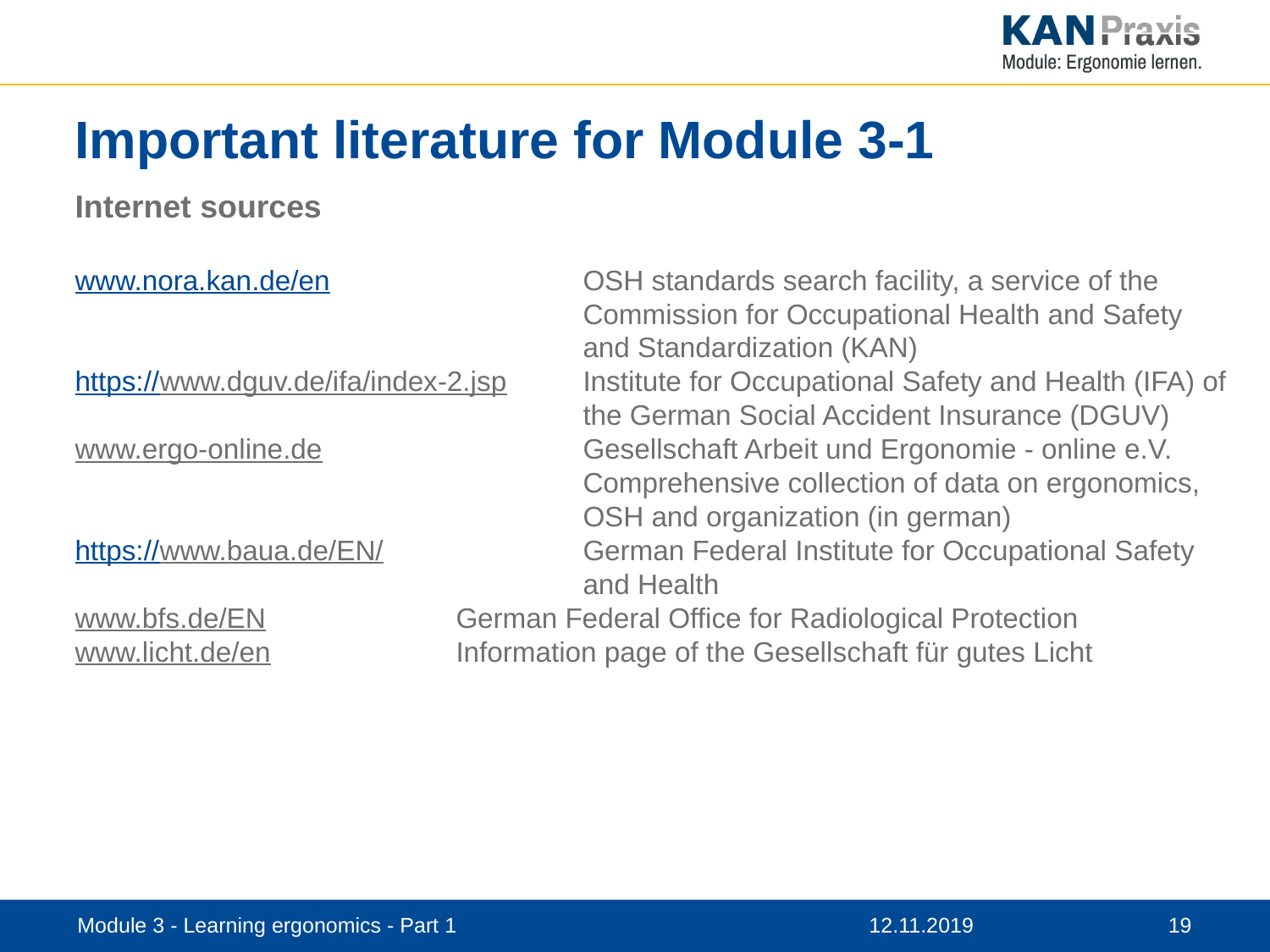

# Important literature for Module 3-1
Internet sources

www.nora.kan.de/en  		OSH standards search facility, a service of the
				Commission for Occupational Health and Safety
				and Standardization (KAN)
https://www.dguv.de/ifa/index-2.jsp 	Institute for Occupational Safety and Health (IFA) of 				the German Social Accident Insurance (DGUV)
www.ergo-online.de			Gesellschaft Arbeit und Ergonomie - online e.V.
				Comprehensive collection of data on ergonomics, 					OSH and organization (in german)
https://www.baua.de/EN/ 		German Federal Institute for Occupational Safety 					and Health
www.bfs.de/EN 	 		German Federal Office for Radiological Protection
www.licht.de/en 			Information page of the Gesellschaft für gutes Licht

Module 3 - Learning ergonomics - Part 1
12.11.2019
19